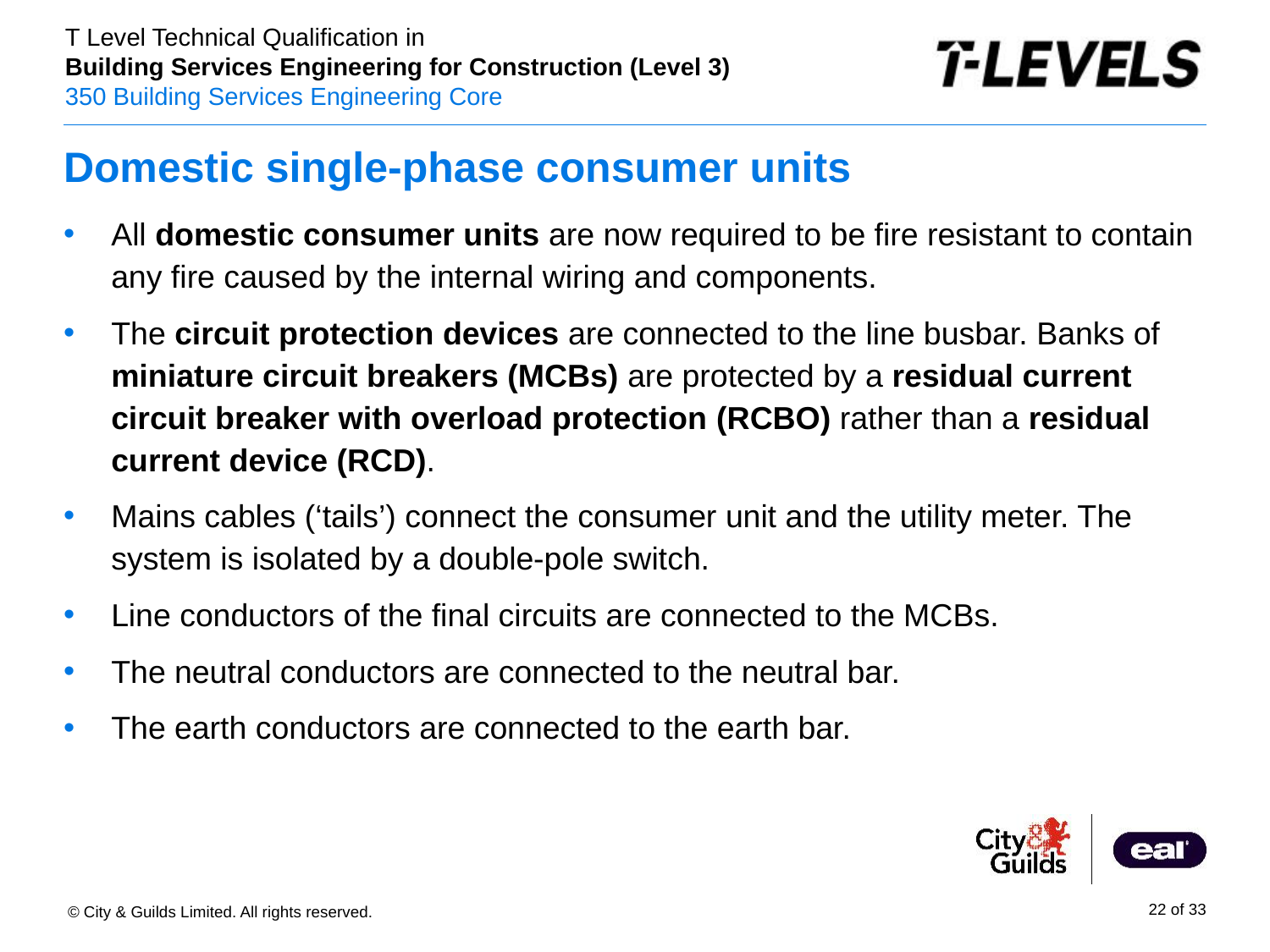

# Domestic single-phase consumer units
All domestic consumer units are now required to be fire resistant to contain any fire caused by the internal wiring and components.
The circuit protection devices are connected to the line busbar. Banks of miniature circuit breakers (MCBs) are protected by a residual current circuit breaker with overload protection (RCBO) rather than a residual current device (RCD).
Mains cables (‘tails’) connect the consumer unit and the utility meter. The system is isolated by a double-pole switch.
Line conductors of the final circuits are connected to the MCBs.
The neutral conductors are connected to the neutral bar.
The earth conductors are connected to the earth bar.